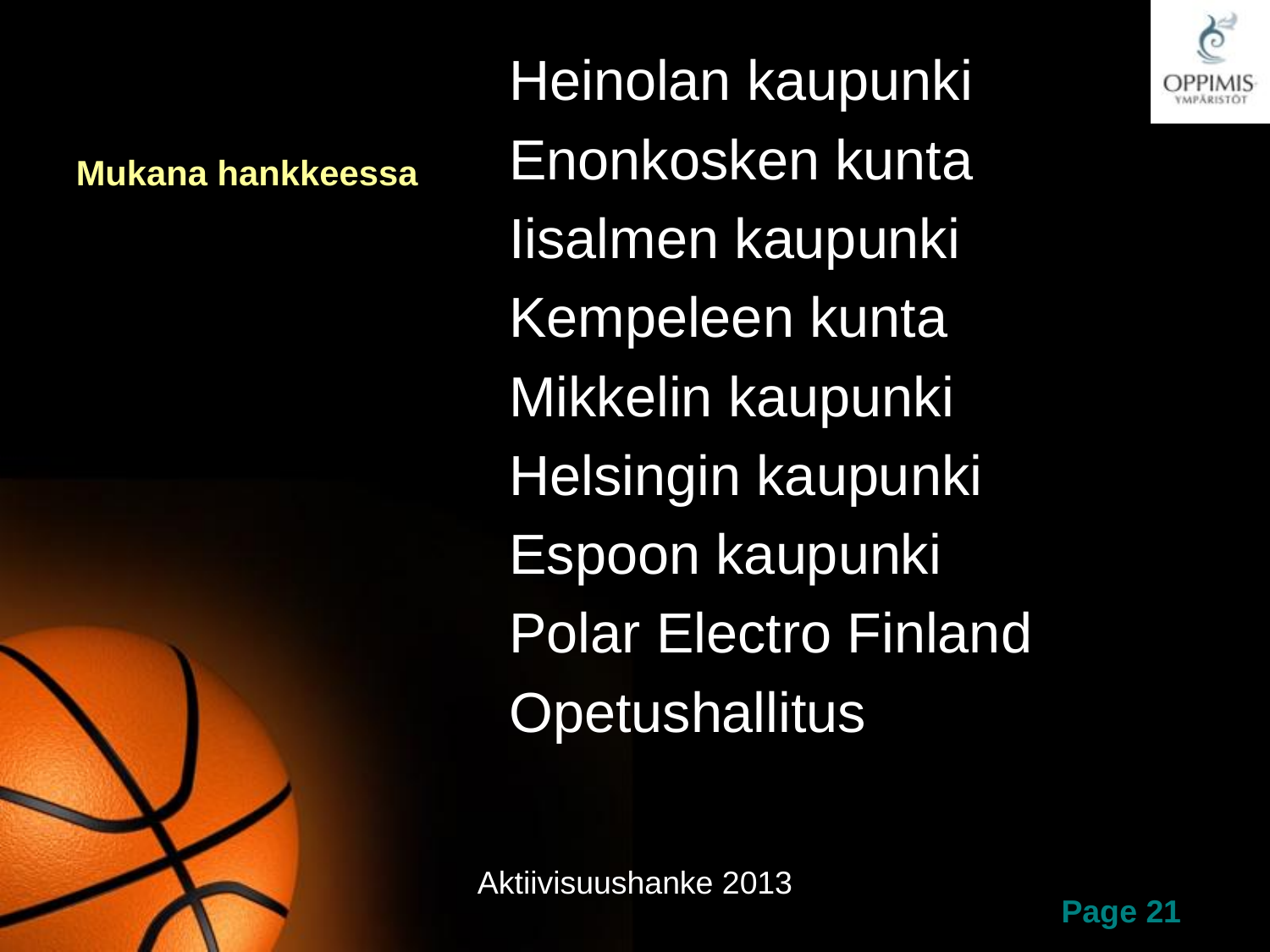

# Mukana hankkeessa
Heinolan kaupunki
Enonkosken kunta
Iisalmen kaupunki
Kempeleen kunta
Mikkelin kaupunki
Helsingin kaupunki
Espoon kaupunki
Polar Electro Finland
Opetushallitus

Aktiivisuushanke 2013